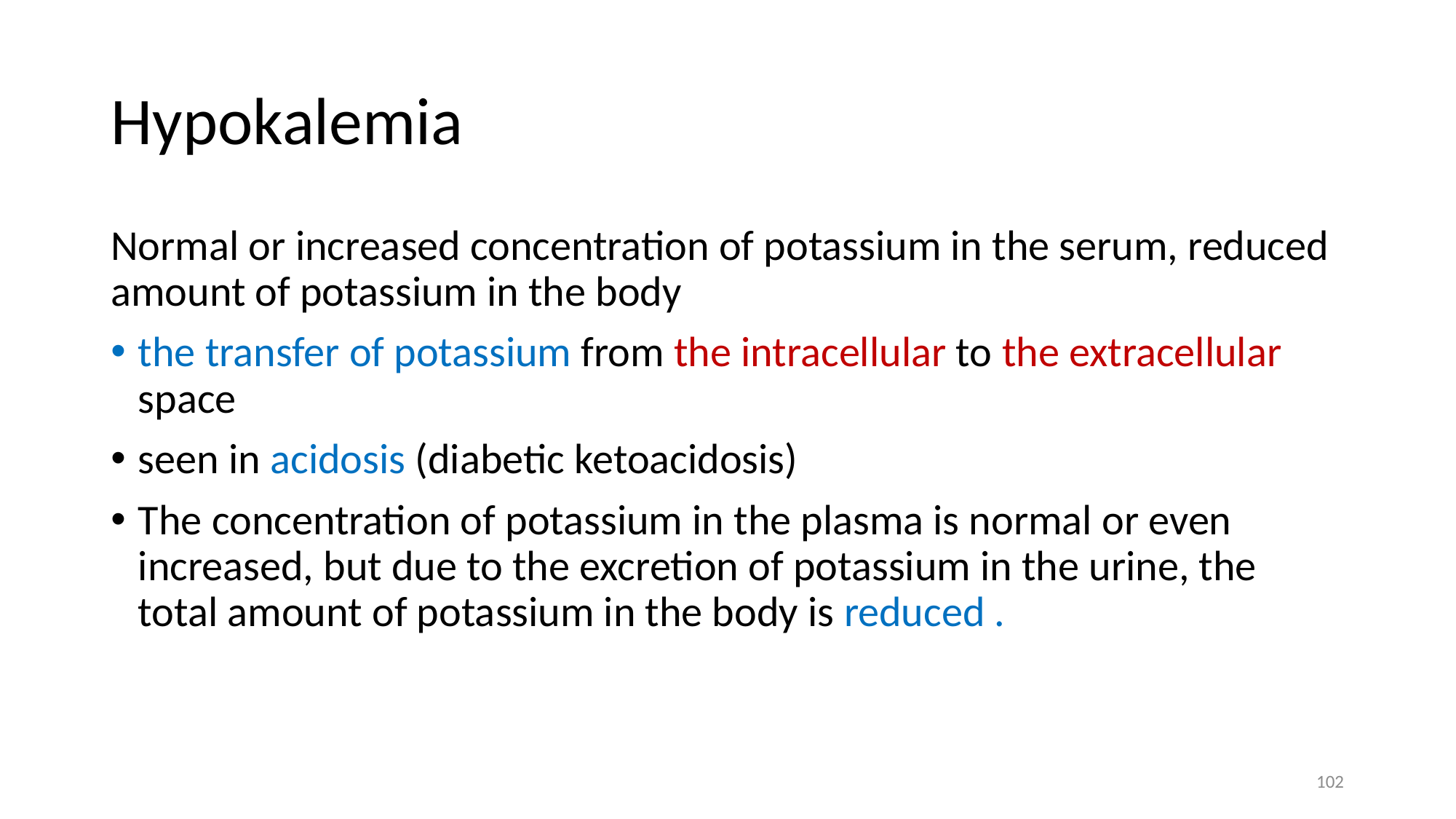

# Hypokalemia
Normal or increased concentration of potassium in the serum, reduced amount of potassium in the body
the transfer of potassium from the intracellular to the extracellular space
seen in acidosis (diabetic ketoacidosis)
The concentration of potassium in the plasma is normal or even increased, but due to the excretion of potassium in the urine, the total amount of potassium in the body is reduced .

102